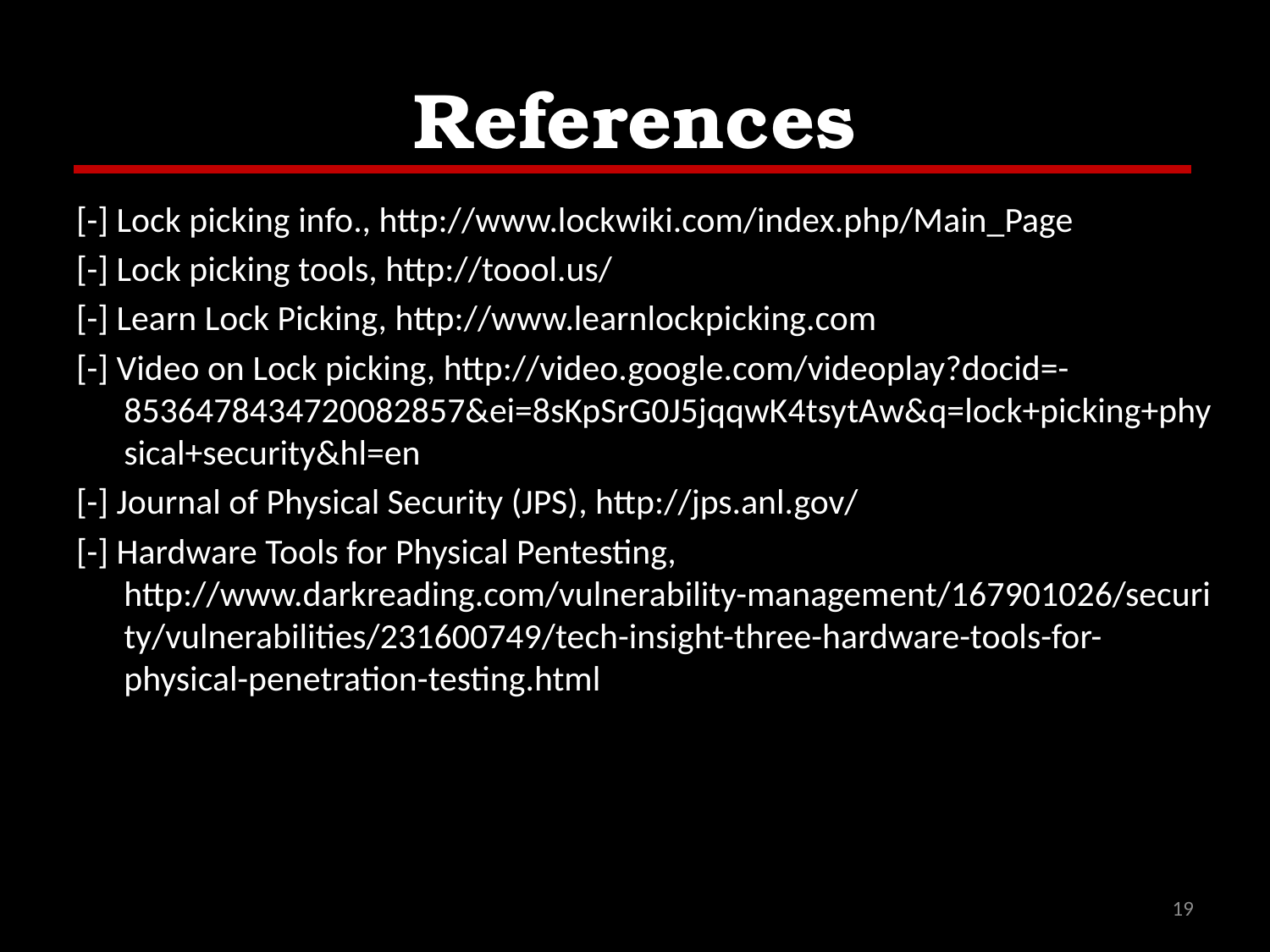

# References
[-] Lock picking info., http://www.lockwiki.com/index.php/Main_Page
[-] Lock picking tools, http://toool.us/
[-] Learn Lock Picking, http://www.learnlockpicking.com
[-] Video on Lock picking, http://video.google.com/videoplay?docid=-8536478434720082857&ei=8sKpSrG0J5jqqwK4tsytAw&q=lock+picking+physical+security&hl=en
[-] Journal of Physical Security (JPS), http://jps.anl.gov/
[-] Hardware Tools for Physical Pentesting, http://www.darkreading.com/vulnerability-management/167901026/security/vulnerabilities/231600749/tech-insight-three-hardware-tools-for-physical-penetration-testing.html
19